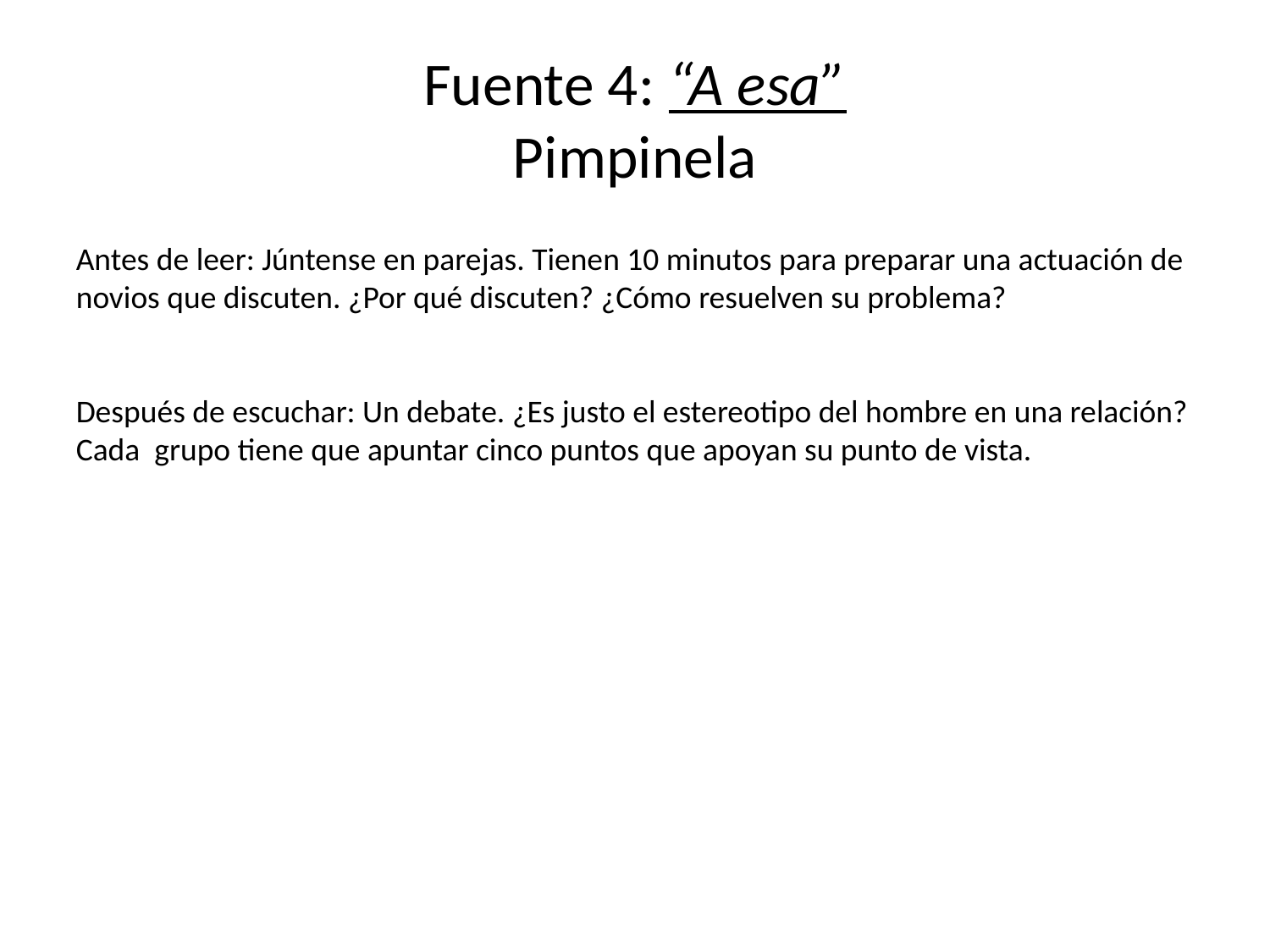

# Fuente 4: “A esa” Pimpinela
Antes de leer: Júntense en parejas. Tienen 10 minutos para preparar una actuación de novios que discuten. ¿Por qué discuten? ¿Cómo resuelven su problema?

Después de escuchar: Un debate. ¿Es justo el estereotipo del hombre en una relación? Cada  grupo tiene que apuntar cinco puntos que apoyan su punto de vista.